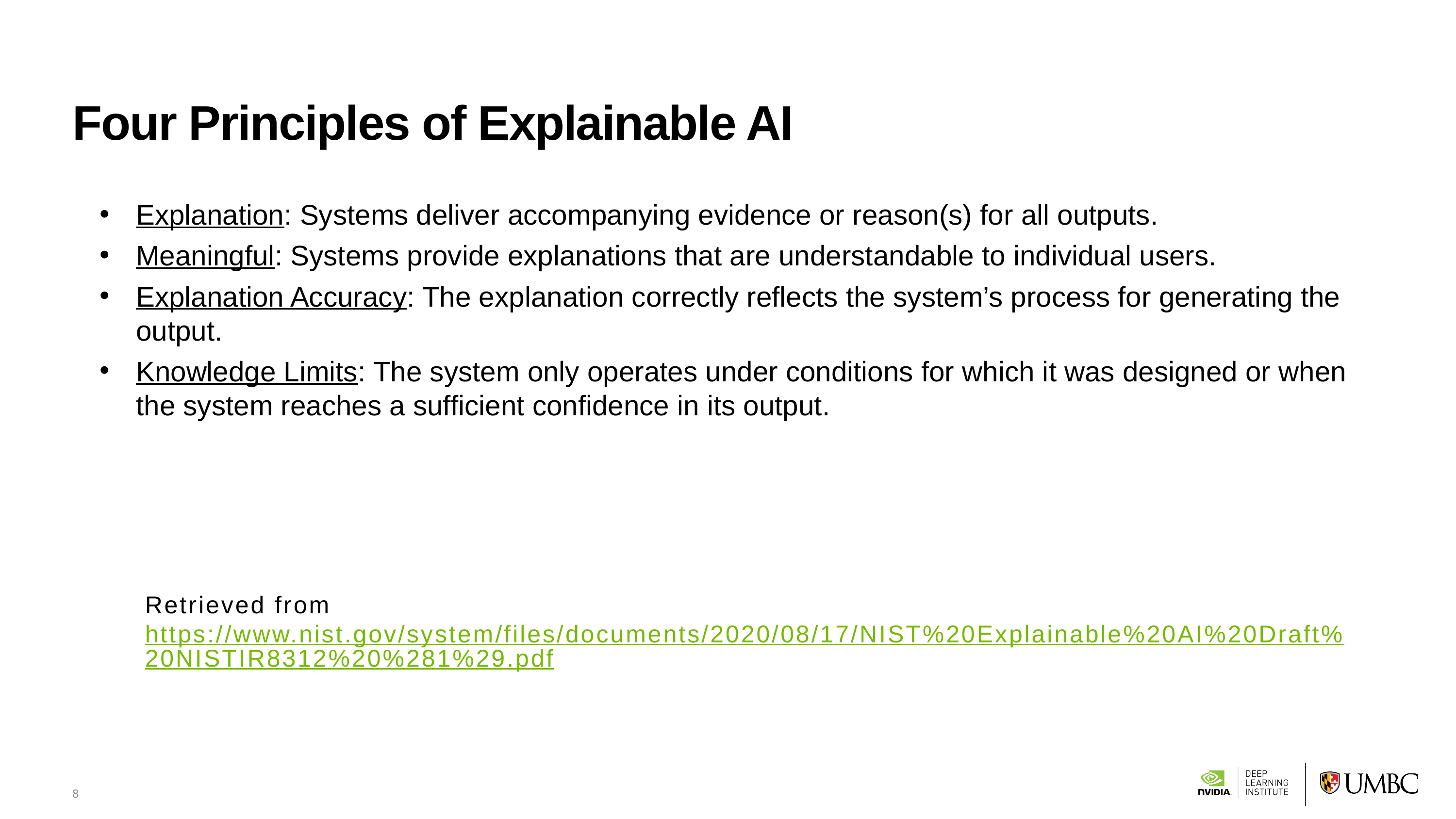

# Four Principles of Explainable AI
Explanation: Systems deliver accompanying evidence or reason(s) for all outputs.
Meaningful: Systems provide explanations that are understandable to individual users.
Explanation Accuracy: The explanation correctly reflects the system’s process for generating the output.
Knowledge Limits: The system only operates under conditions for which it was designed or when the system reaches a sufficient confidence in its output.
Retrieved from https://www.nist.gov/system/files/documents/2020/08/17/NIST%20Explainable%20AI%20Draft%20NISTIR8312%20%281%29.pdf